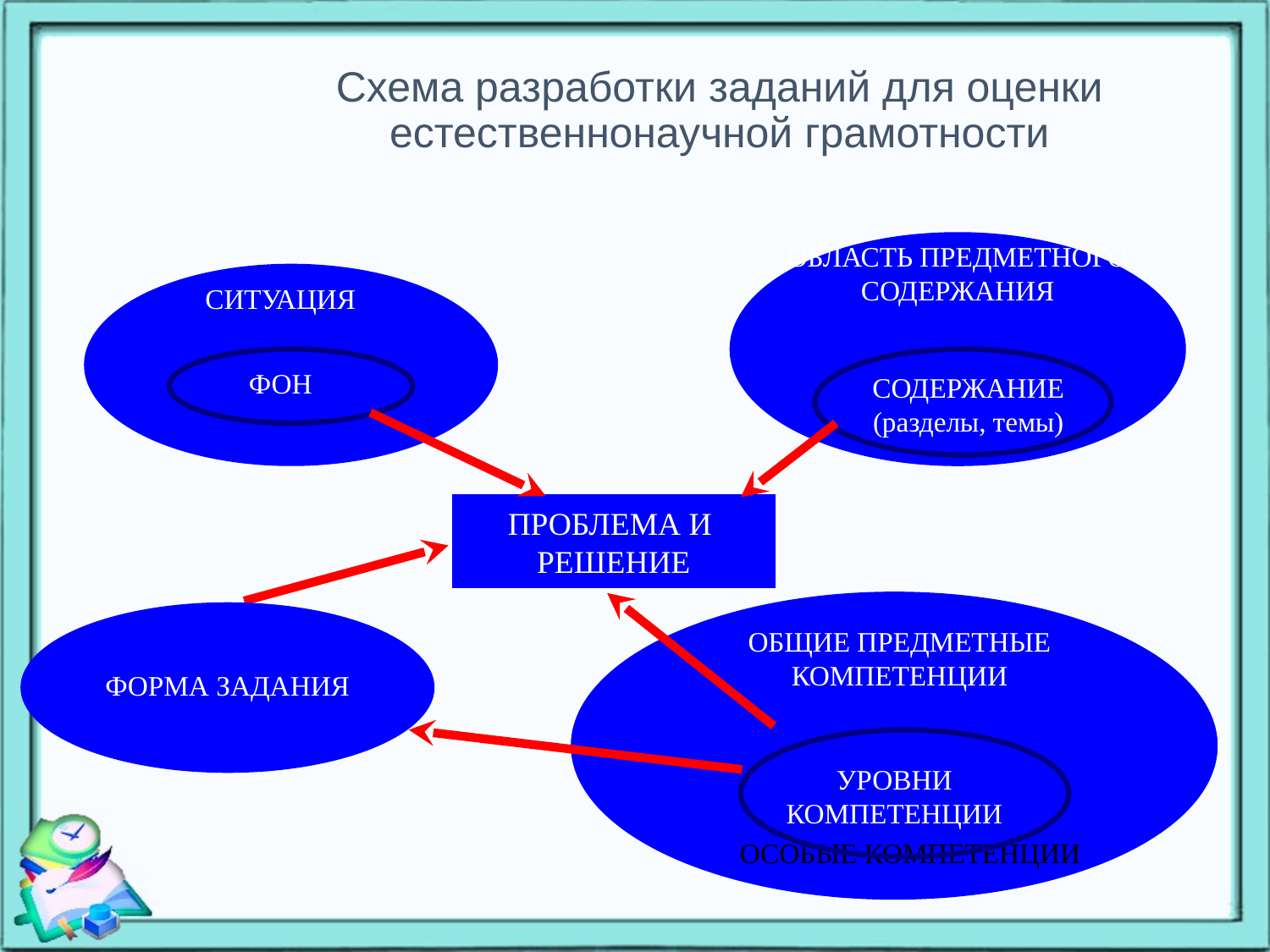

# Схема разработки заданий для оценки естественнонаучной грамотности

ОБЛАСТЬ ПРЕДМЕТНОГО СОДЕРЖАНИЯ

СИТУАЦИЯ

ФОН
СОДЕРЖАНИЕ (разделы, темы)

ПРОБЛЕМА И
РЕШЕНИЕ

ОБЩИЕ ПРЕДМЕТНЫЕ КОМПЕТЕНЦИИ
ФОРМА ЗАДАНИЯ

УРОВНИ КОМПЕТЕНЦИИ
ОСОБЫЕ КОМПЕТЕНЦИИ